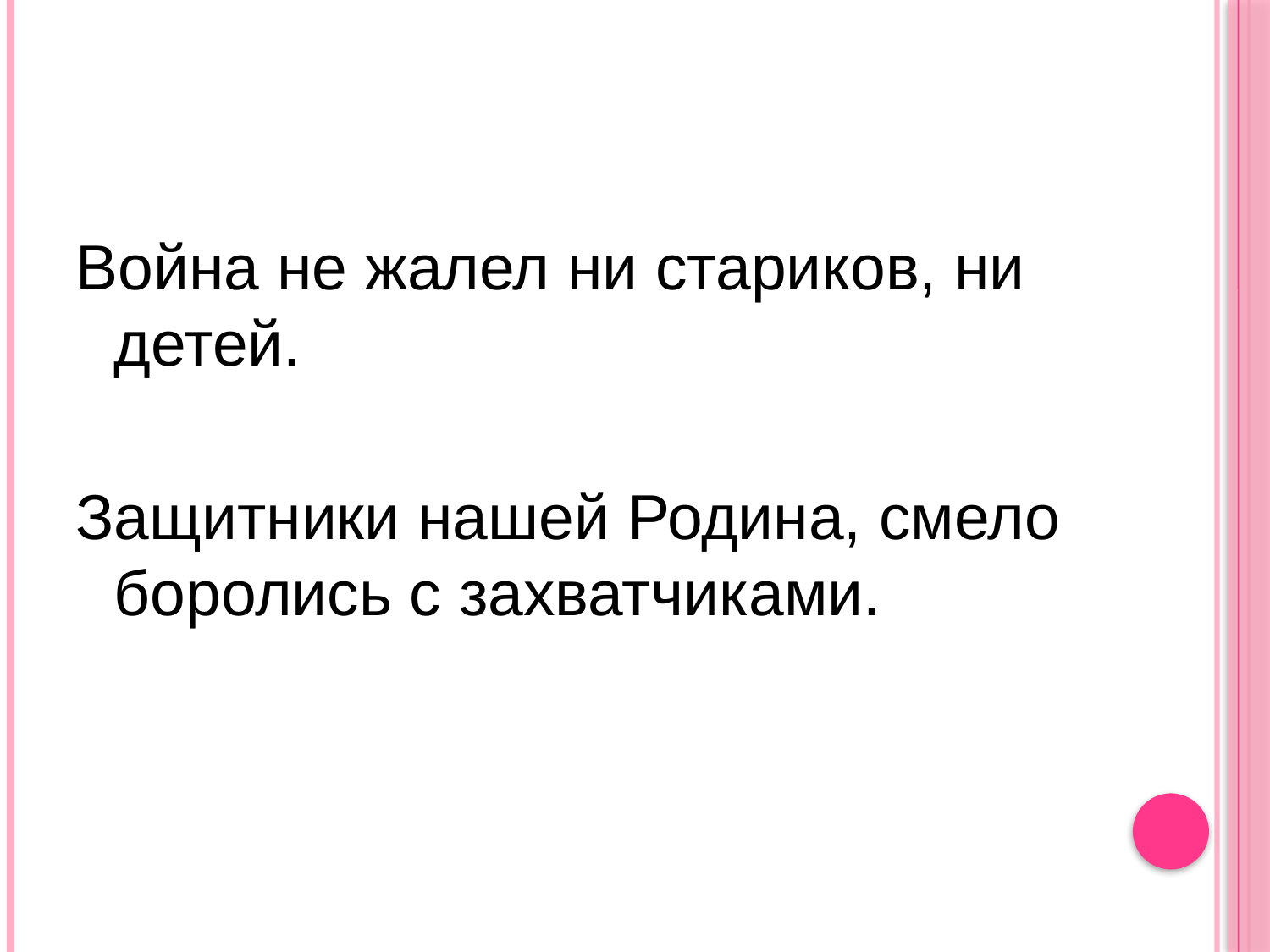

Война не жалел ни стариков, ни детей.

Защитники нашей Родина, смело боролись с захватчиками.